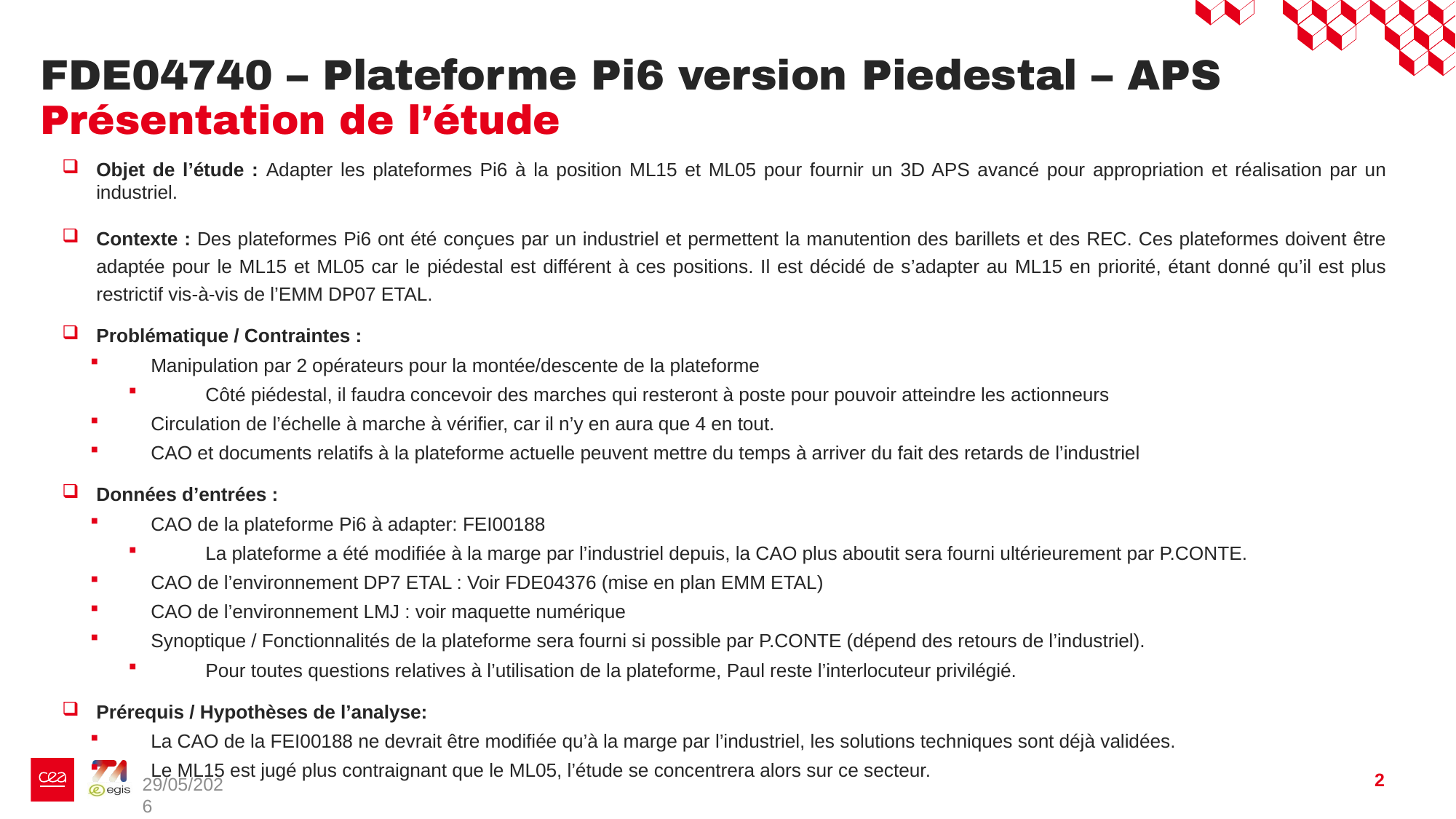

# FDE04740 – Plateforme Pi6 version Piedestal – APS Présentation de l’étude
Objet de l’étude : Adapter les plateformes Pi6 à la position ML15 et ML05 pour fournir un 3D APS avancé pour appropriation et réalisation par un industriel.
Contexte : Des plateformes Pi6 ont été conçues par un industriel et permettent la manutention des barillets et des REC. Ces plateformes doivent être adaptée pour le ML15 et ML05 car le piédestal est différent à ces positions. Il est décidé de s’adapter au ML15 en priorité, étant donné qu’il est plus restrictif vis-à-vis de l’EMM DP07 ETAL.
Problématique / Contraintes :
Manipulation par 2 opérateurs pour la montée/descente de la plateforme
Côté piédestal, il faudra concevoir des marches qui resteront à poste pour pouvoir atteindre les actionneurs
Circulation de l’échelle à marche à vérifier, car il n’y en aura que 4 en tout.
CAO et documents relatifs à la plateforme actuelle peuvent mettre du temps à arriver du fait des retards de l’industriel
Données d’entrées :
CAO de la plateforme Pi6 à adapter: FEI00188
La plateforme a été modifiée à la marge par l’industriel depuis, la CAO plus aboutit sera fourni ultérieurement par P.CONTE.
CAO de l’environnement DP7 ETAL : Voir FDE04376 (mise en plan EMM ETAL)
CAO de l’environnement LMJ : voir maquette numérique
Synoptique / Fonctionnalités de la plateforme sera fourni si possible par P.CONTE (dépend des retours de l’industriel).
Pour toutes questions relatives à l’utilisation de la plateforme, Paul reste l’interlocuteur privilégié.
Prérequis / Hypothèses de l’analyse:
La CAO de la FEI00188 ne devrait être modifiée qu’à la marge par l’industriel, les solutions techniques sont déjà validées.
Le ML15 est jugé plus contraignant que le ML05, l’étude se concentrera alors sur ce secteur.
2
29/05/2026